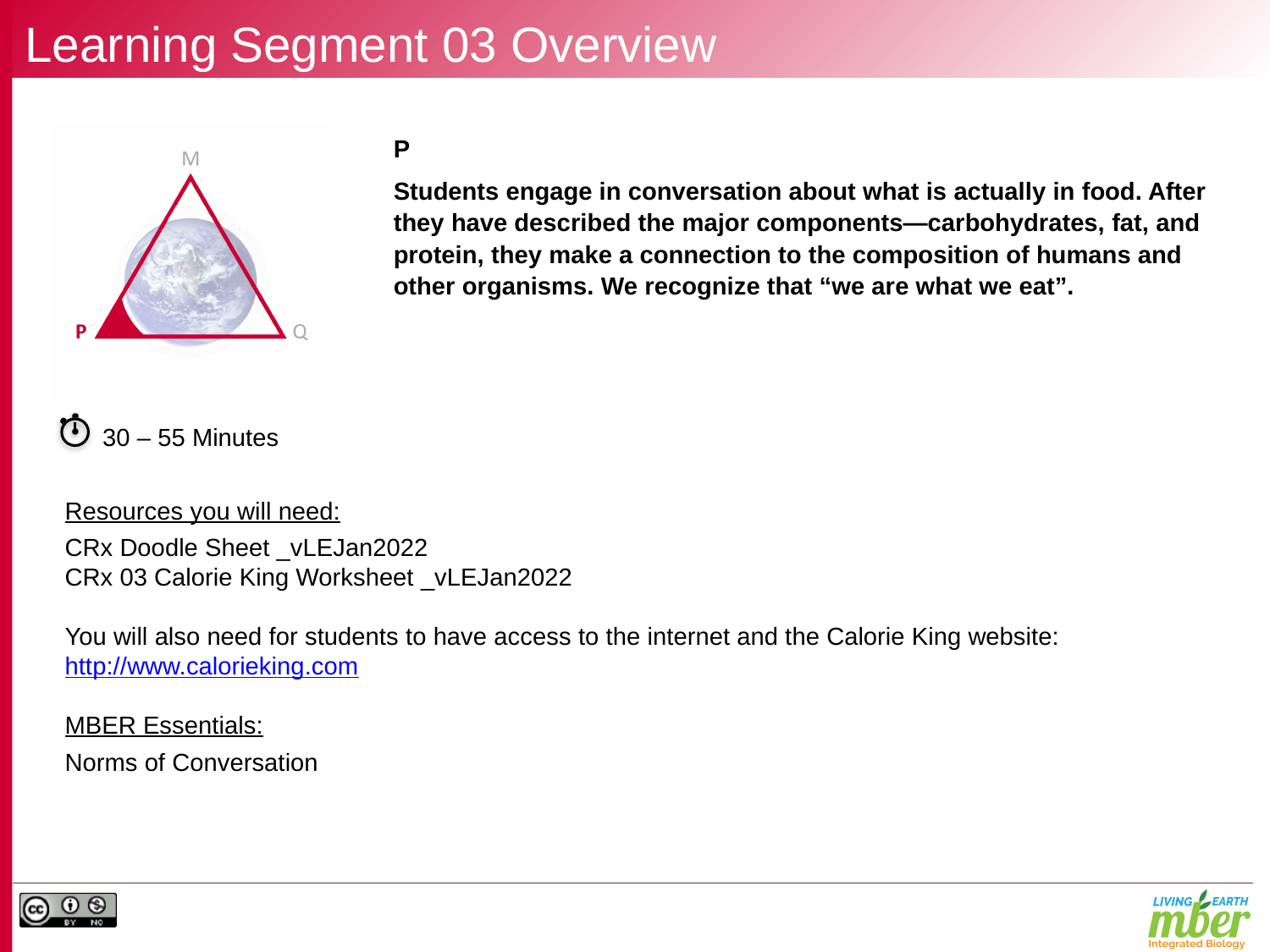

# Learning Segment 03 Overview
P
Students engage in conversation about what is actually in food. After they have described the major components—carbohydrates, fat, and protein, they make a connection to the composition of humans and other organisms. We recognize that “we are what we eat”.

30 – 55 Minutes
Resources you will need:
CRx Doodle Sheet _vLEJan2022
CRx 03 Calorie King Worksheet _vLEJan2022

You will also need for students to have access to the internet and the Calorie King website:
http://www.calorieking.com

MBER Essentials:
Norms of Conversation